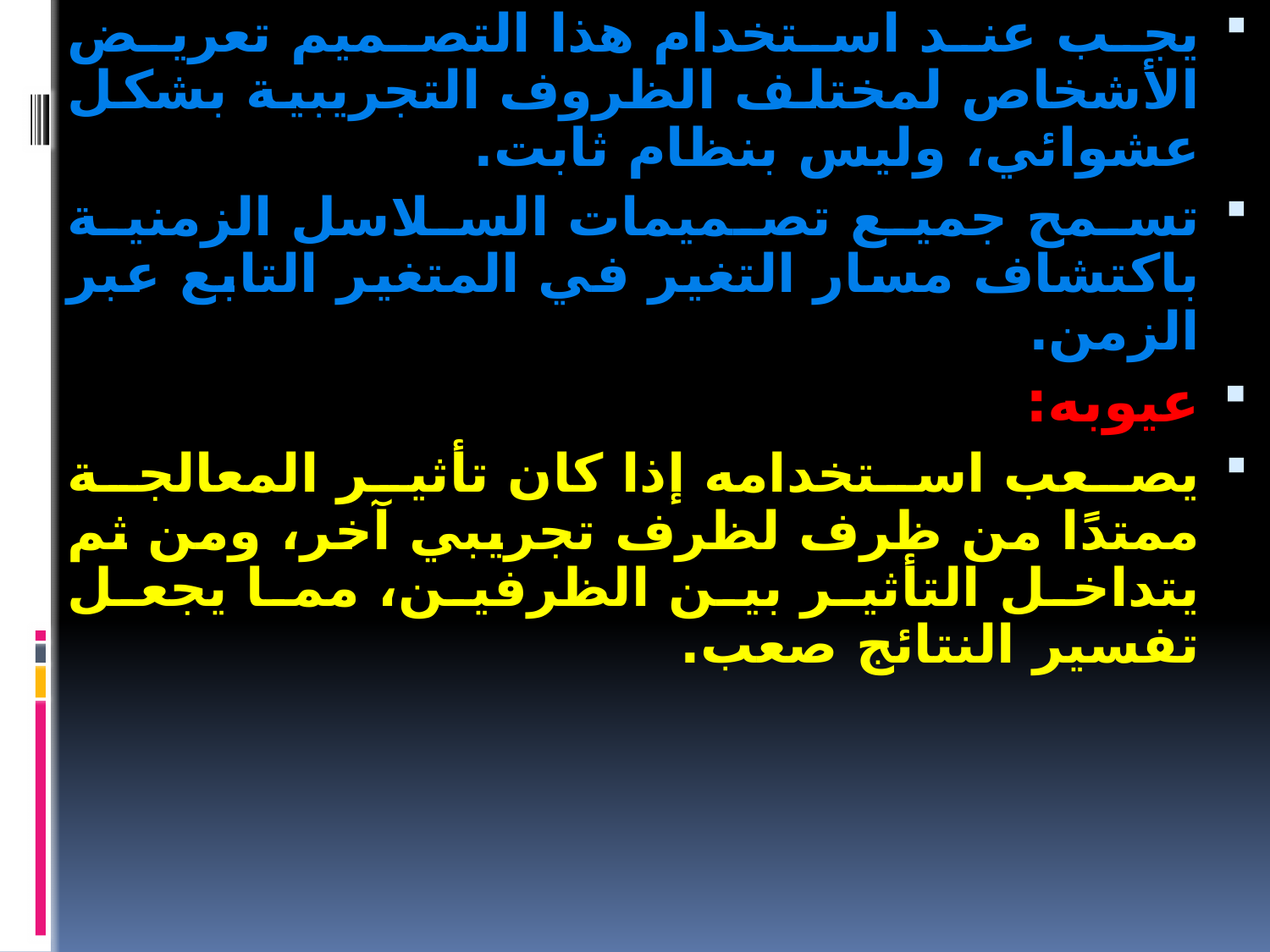

يجب عند استخدام هذا التصميم تعريض الأشخاص لمختلف الظروف التجريبية بشكل عشوائي، وليس بنظام ثابت.
تسمح جميع تصميمات السلاسل الزمنية باكتشاف مسار التغير في المتغير التابع عبر الزمن.
عيوبه:
يصعب استخدامه إذا كان تأثير المعالجة ممتدًا من ظرف لظرف تجريبي آخر، ومن ثم يتداخل التأثير بين الظرفين، مما يجعل تفسير النتائج صعب.